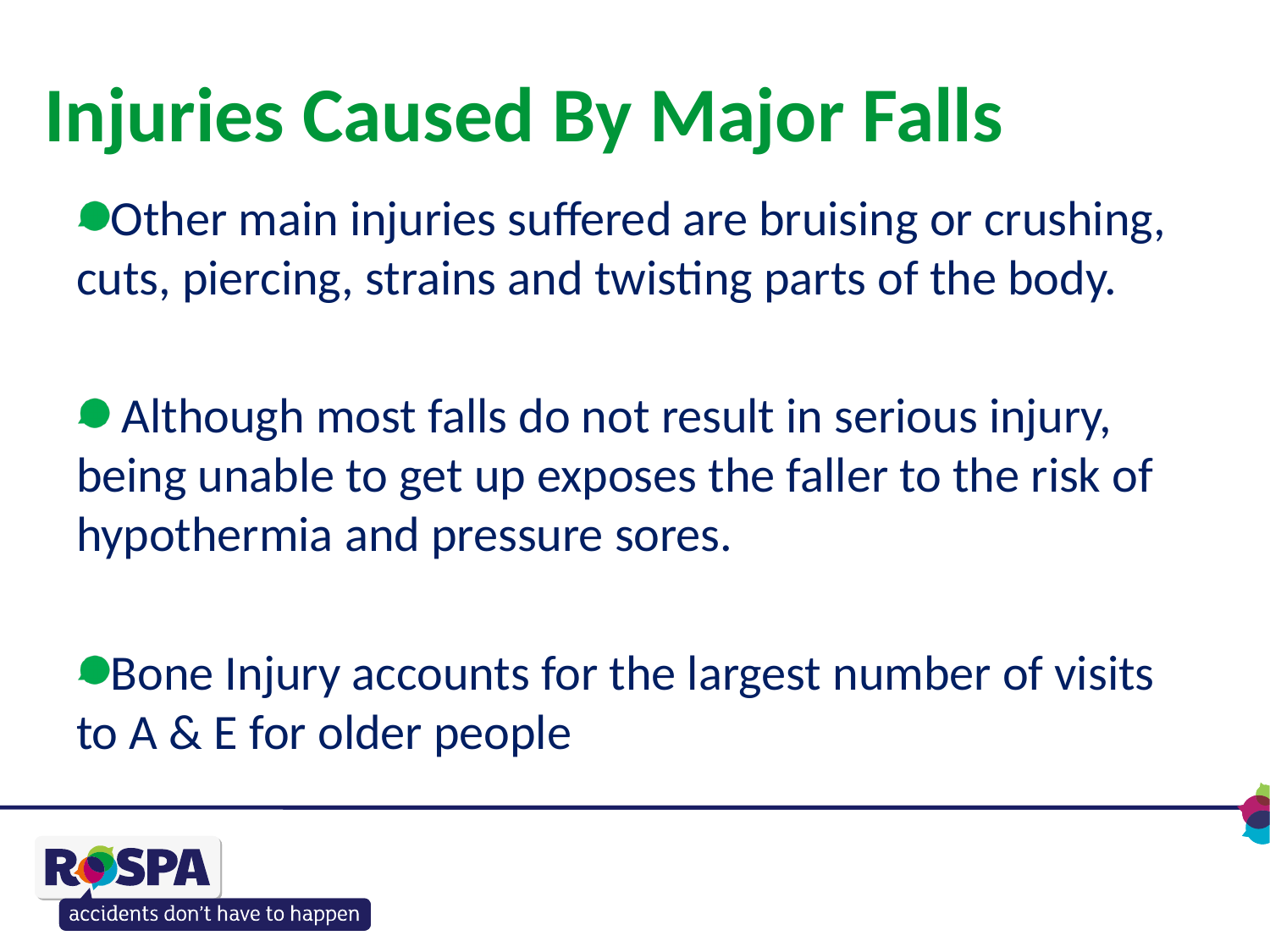

# Injuries Caused By Major Falls
Other main injuries suffered are bruising or crushing, cuts, piercing, strains and twisting parts of the body.

 Although most falls do not result in serious injury, being unable to get up exposes the faller to the risk of hypothermia and pressure sores.

Bone Injury accounts for the largest number of visits to A & E for older people